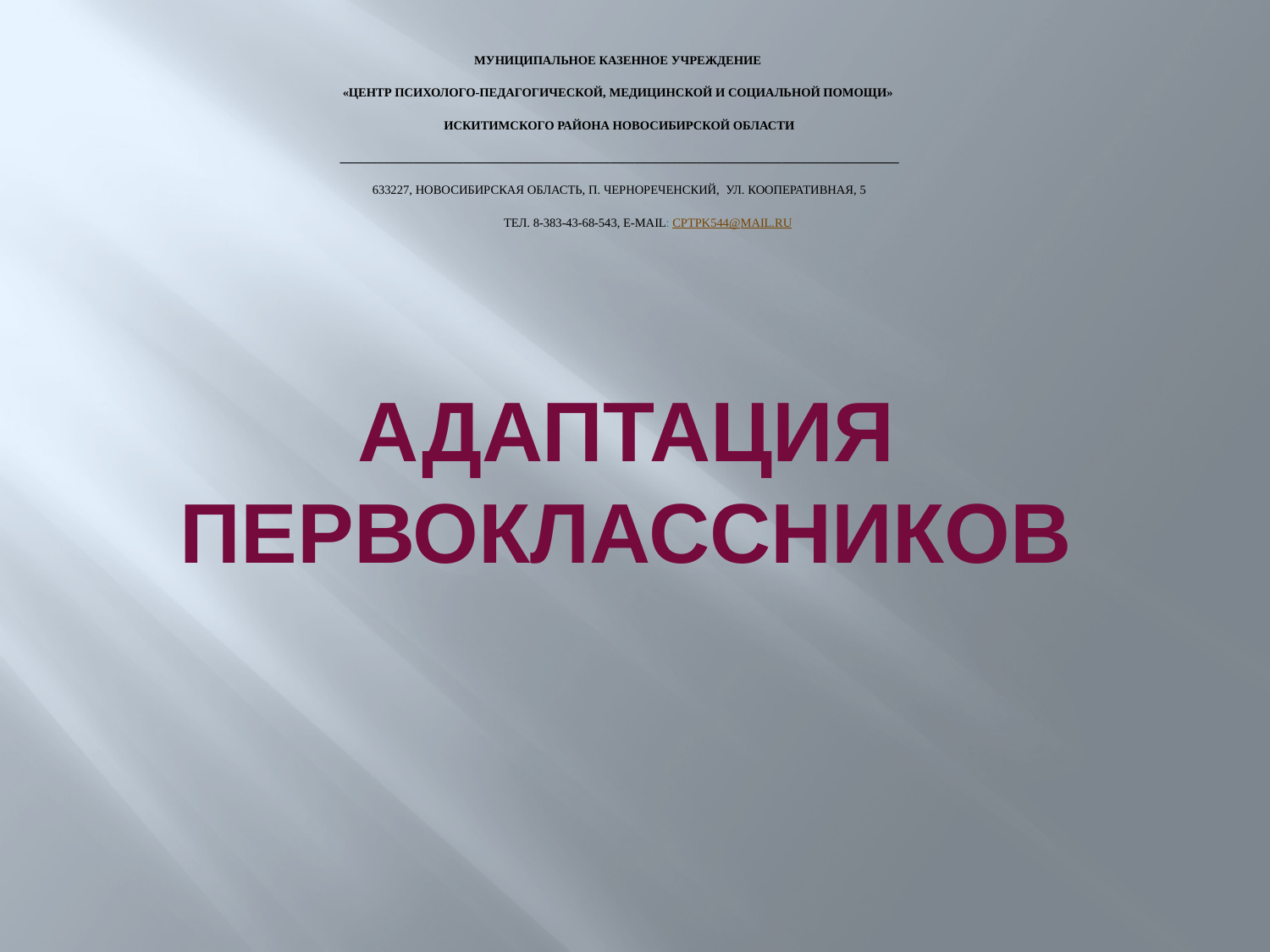

Муниципальное казенное учреждение
«Центр психолого-педагогической, медицинской и социальной помощи»
искитимского района Новосибирской области
___________________________________________________________________________________________
633227, Новосибирская область, п. Чернореченский,  ул. Кооперативная, 5
                  тел. 8-383-43-68-543, e-mail: cptpk544@mail.ru

# Адаптация первоклассников